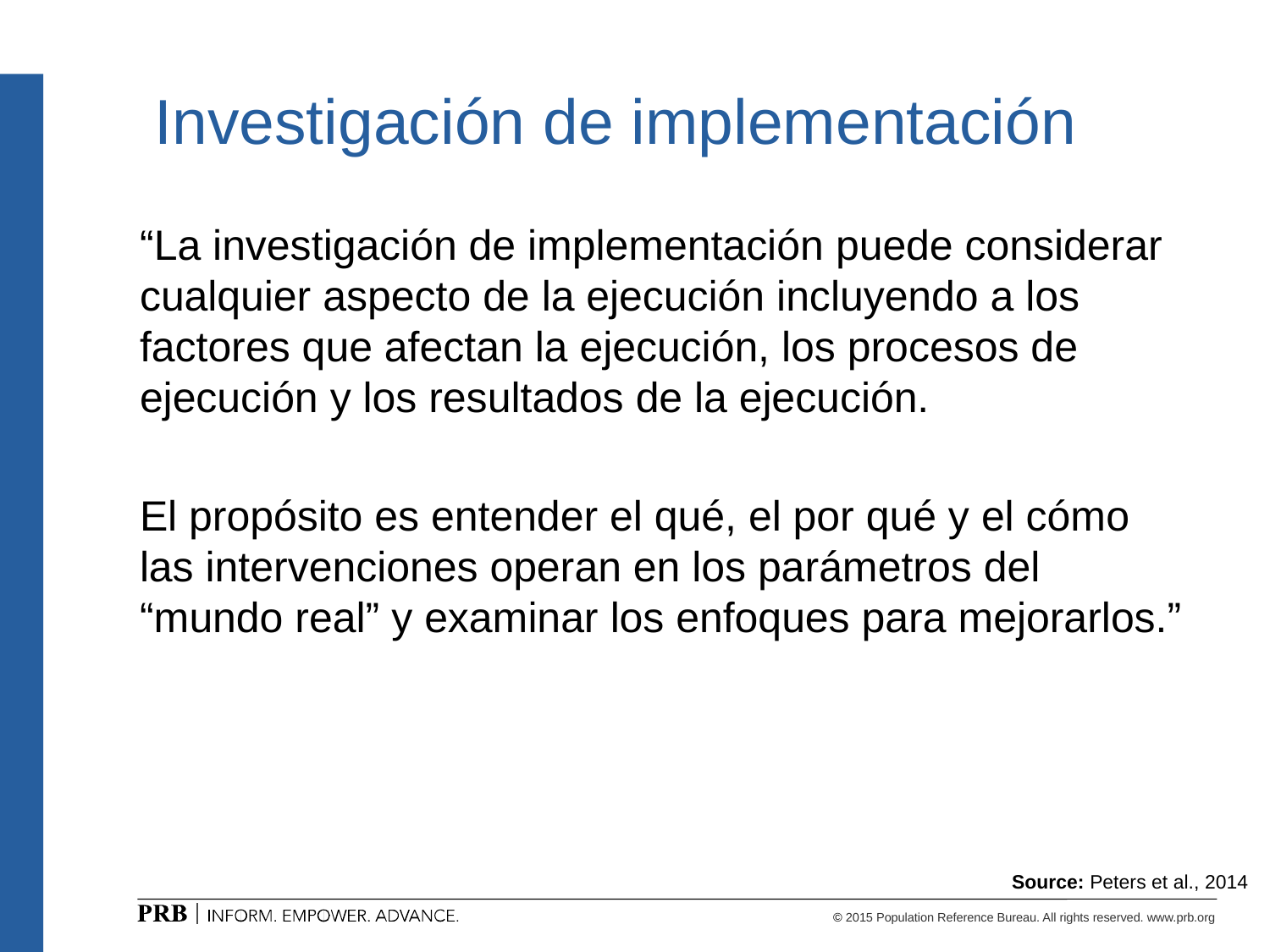

# Investigación de implementación
“La investigación de implementación puede considerar cualquier aspecto de la ejecución incluyendo a los factores que afectan la ejecución, los procesos de ejecución y los resultados de la ejecución.

El propósito es entender el qué, el por qué y el cómo las intervenciones operan en los parámetros del “mundo real” y examinar los enfoques para mejorarlos.”

Source: Peters et al., 2014